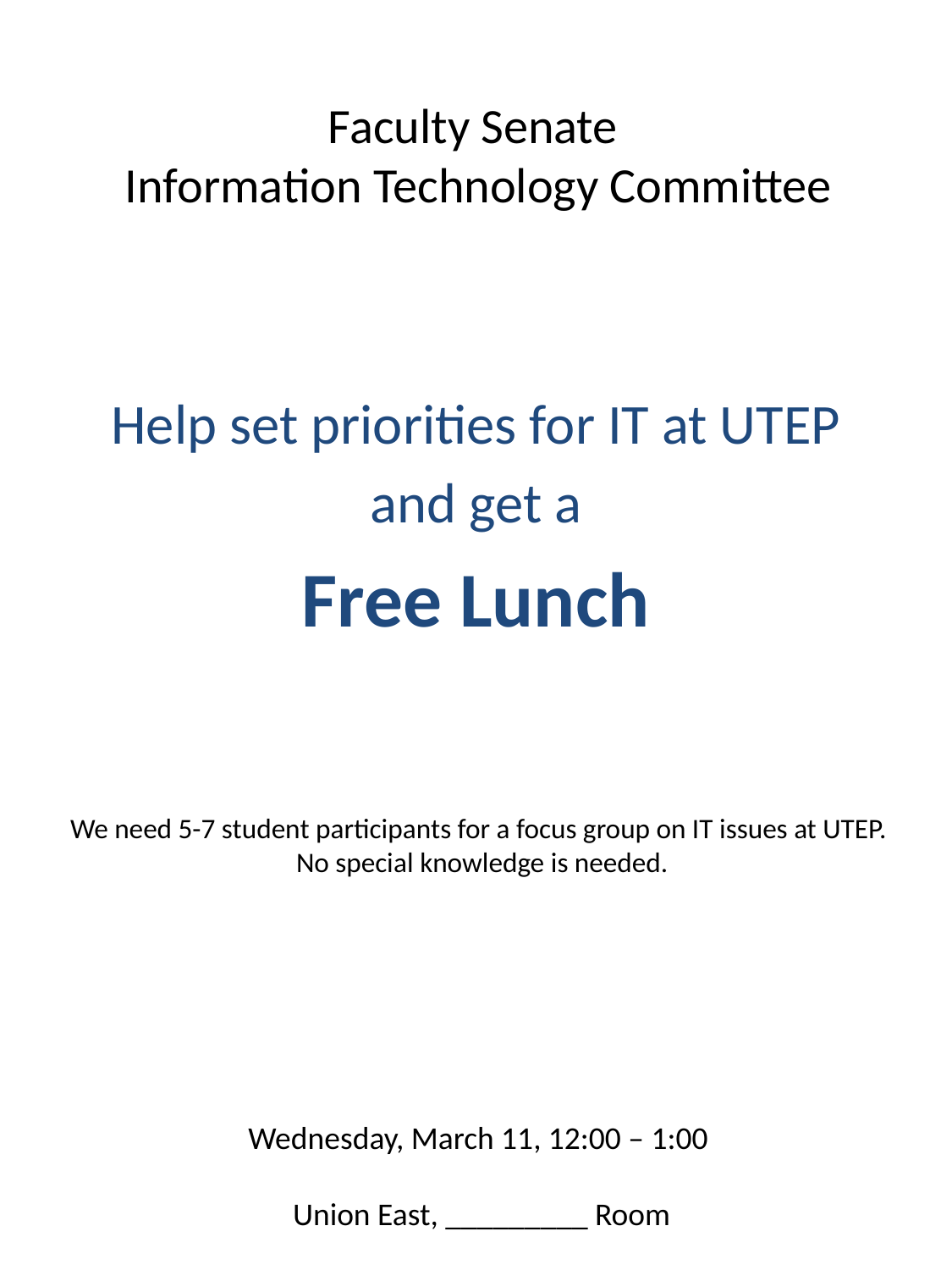

# Faculty Senate Information Technology Committee
Help set priorities for IT at UTEP
and get a
Free Lunch
We need 5-7 student participants for a focus group on IT issues at UTEP.
No special knowledge is needed.
Wednesday, March 11, 12:00 – 1:00

 Union East, _________ Room